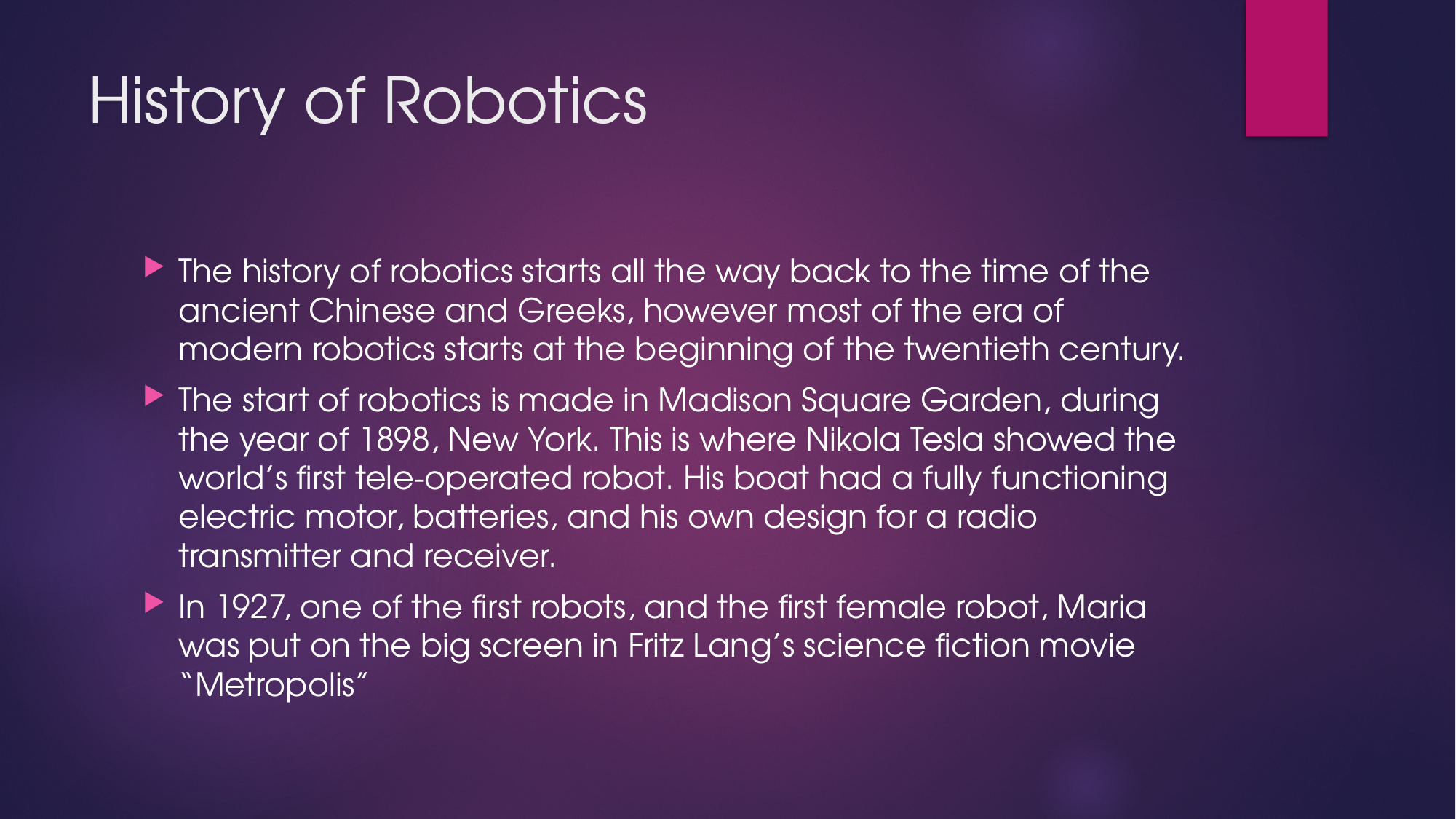

# History of Robotics
The history of robotics starts all the way back to the time of the ancient Chinese and Greeks, however most of the era of modern robotics starts at the beginning of the twentieth century.
The start of robotics is made in Madison Square Garden, during the year of 1898, New York. This is where Nikola Tesla showed the world’s first tele-operated robot. His boat had a fully functioning electric motor, batteries, and his own design for a radio transmitter and receiver.
In 1927, one of the first robots, and the first female robot, Maria was put on the big screen in Fritz Lang’s science fiction movie “Metropolis”